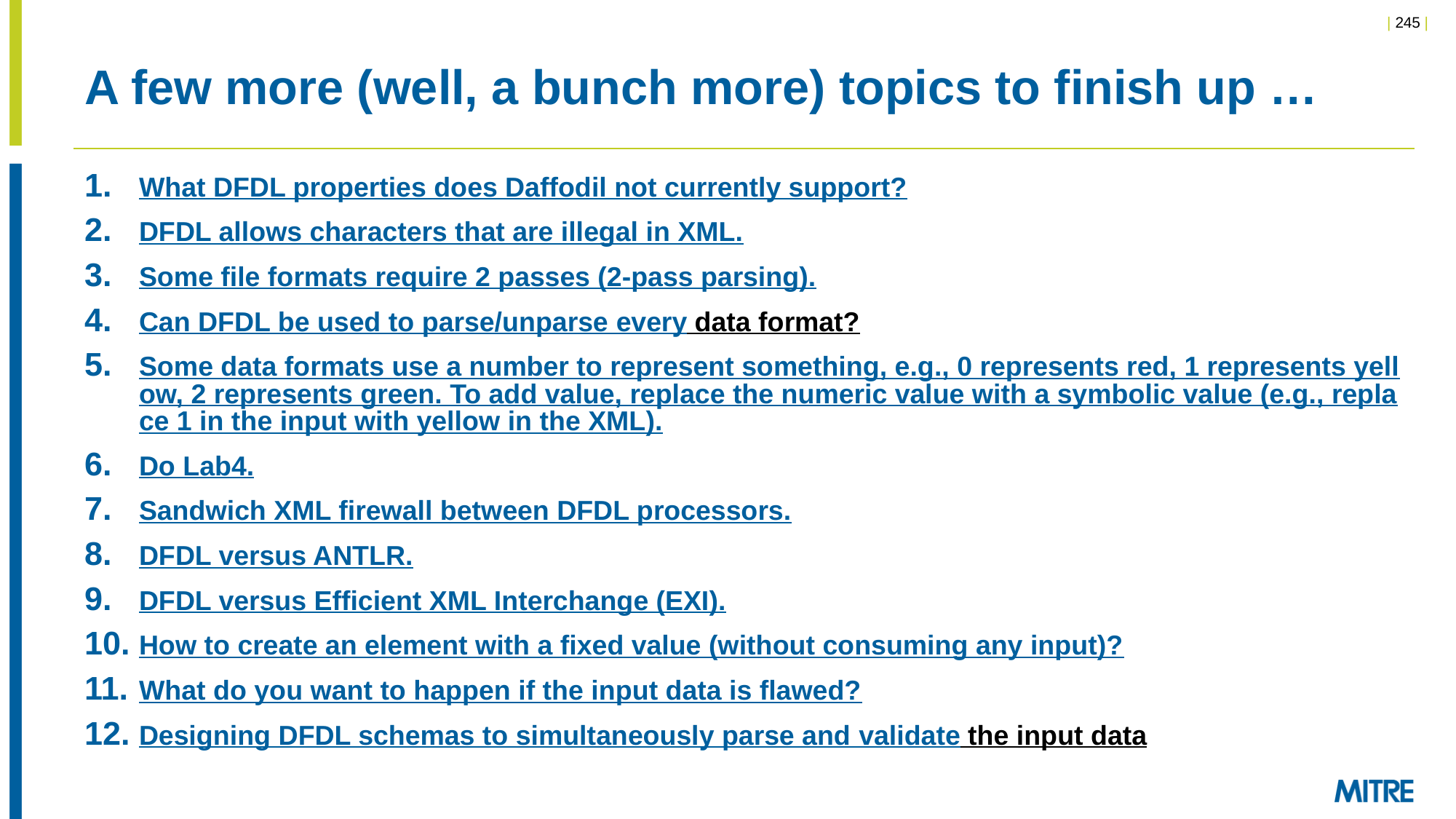

# A few more (well, a bunch more) topics to finish up …
What DFDL properties does Daffodil not currently support?
DFDL allows characters that are illegal in XML.
Some file formats require 2 passes (2-pass parsing).
Can DFDL be used to parse/unparse every data format?
Some data formats use a number to represent something, e.g., 0 represents red, 1 represents yellow, 2 represents green. To add value, replace the numeric value with a symbolic value (e.g., replace 1 in the input with yellow in the XML).
Do Lab4.
Sandwich XML firewall between DFDL processors.
DFDL versus ANTLR.
DFDL versus Efficient XML Interchange (EXI).
How to create an element with a fixed value (without consuming any input)?
What do you want to happen if the input data is flawed?
Designing DFDL schemas to simultaneously parse and validate the input data